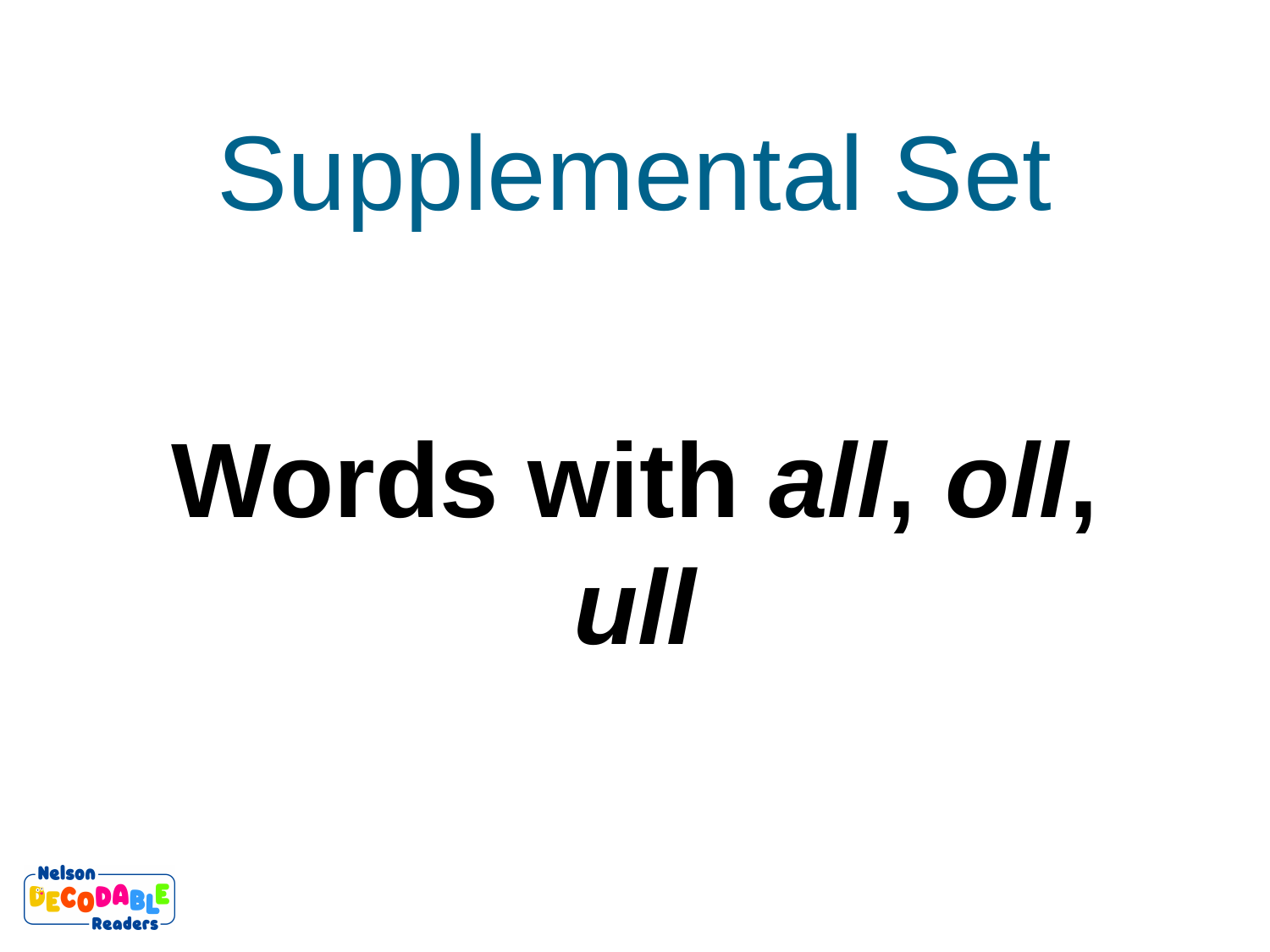

Supplemental Set
Words with all, oll, ull